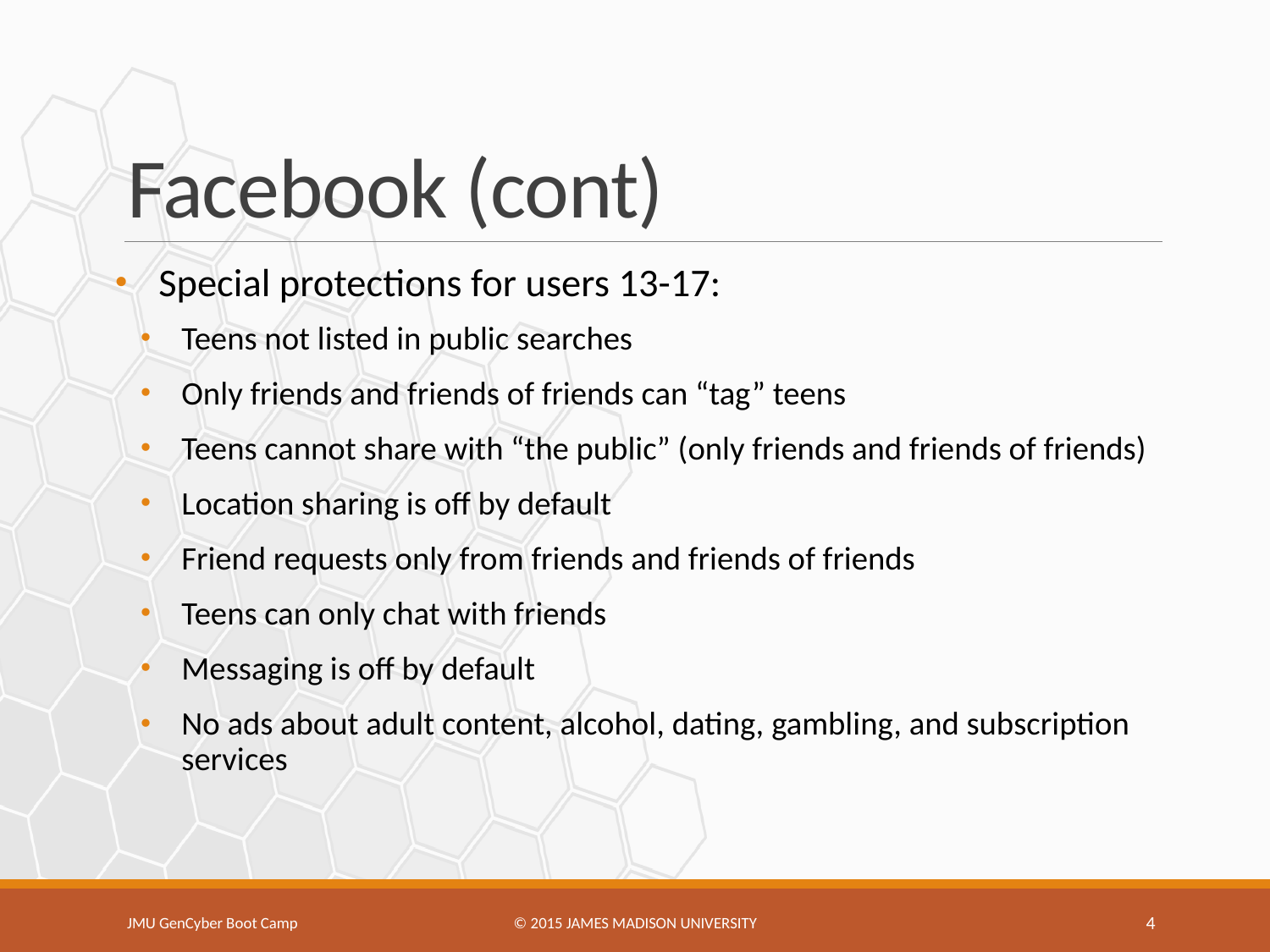

# Facebook (cont)
Special protections for users 13-17:
Teens not listed in public searches
Only friends and friends of friends can “tag” teens
Teens cannot share with “the public” (only friends and friends of friends)
Location sharing is off by default
Friend requests only from friends and friends of friends
Teens can only chat with friends
Messaging is off by default
No ads about adult content, alcohol, dating, gambling, and subscription services
JMU GenCyber Boot Camp
© 2015 James Madison university
4